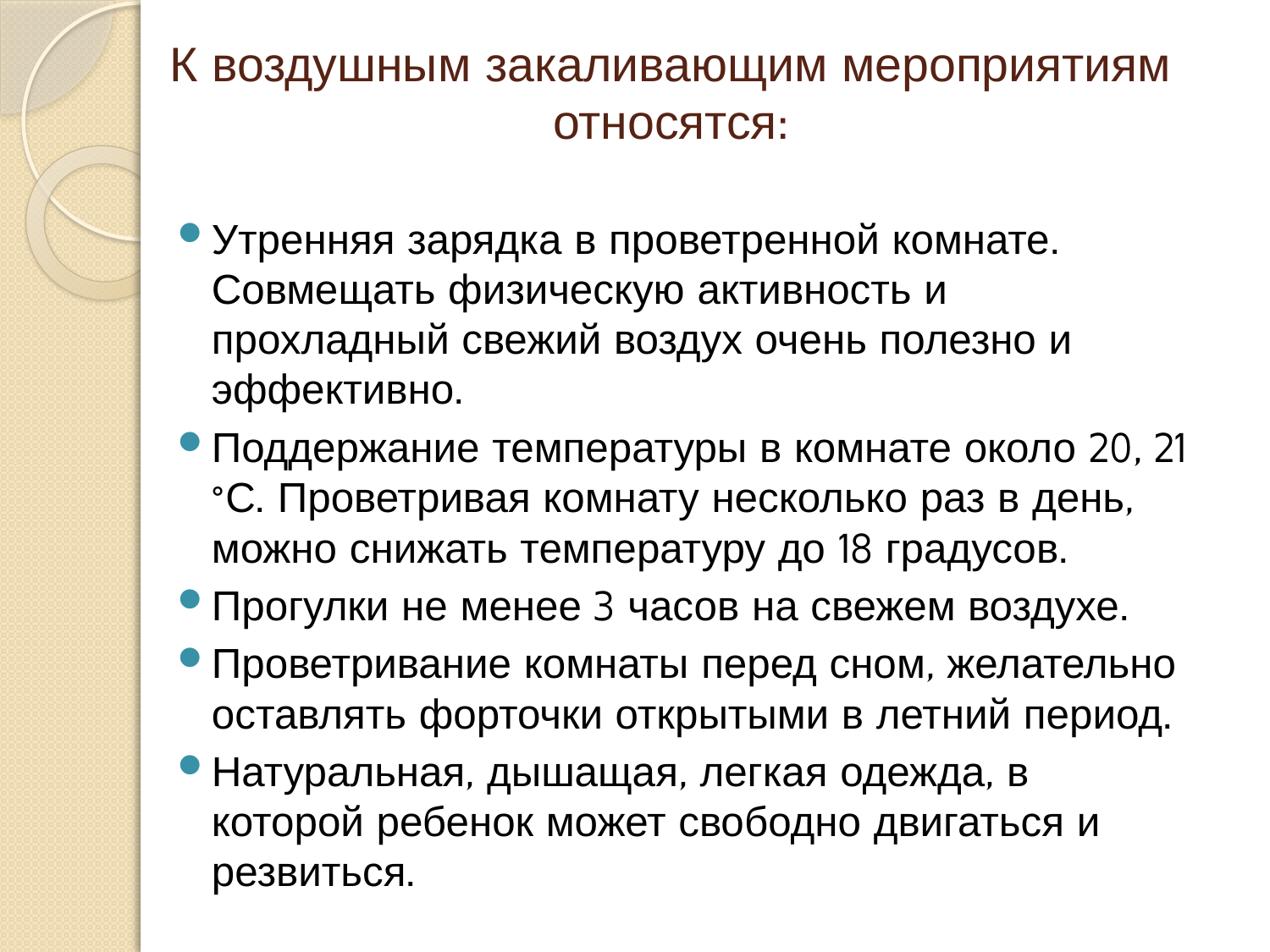

# К воздушным закаливающим мероприятиям относятся:
Утренняя зарядка в проветренной комнате. Совмещать физическую активность и прохладный свежий воздух очень полезно и эффективно.
Поддержание температуры в комнате около 20, 21 °С. Проветривая комнату несколько раз в день, можно снижать температуру до 18 градусов.
Прогулки не менее 3 часов на свежем воздухе.
Проветривание комнаты перед сном, желательно оставлять форточки открытыми в летний период.
Натуральная, дышащая, легкая одежда, в которой ребенок может свободно двигаться и резвиться.